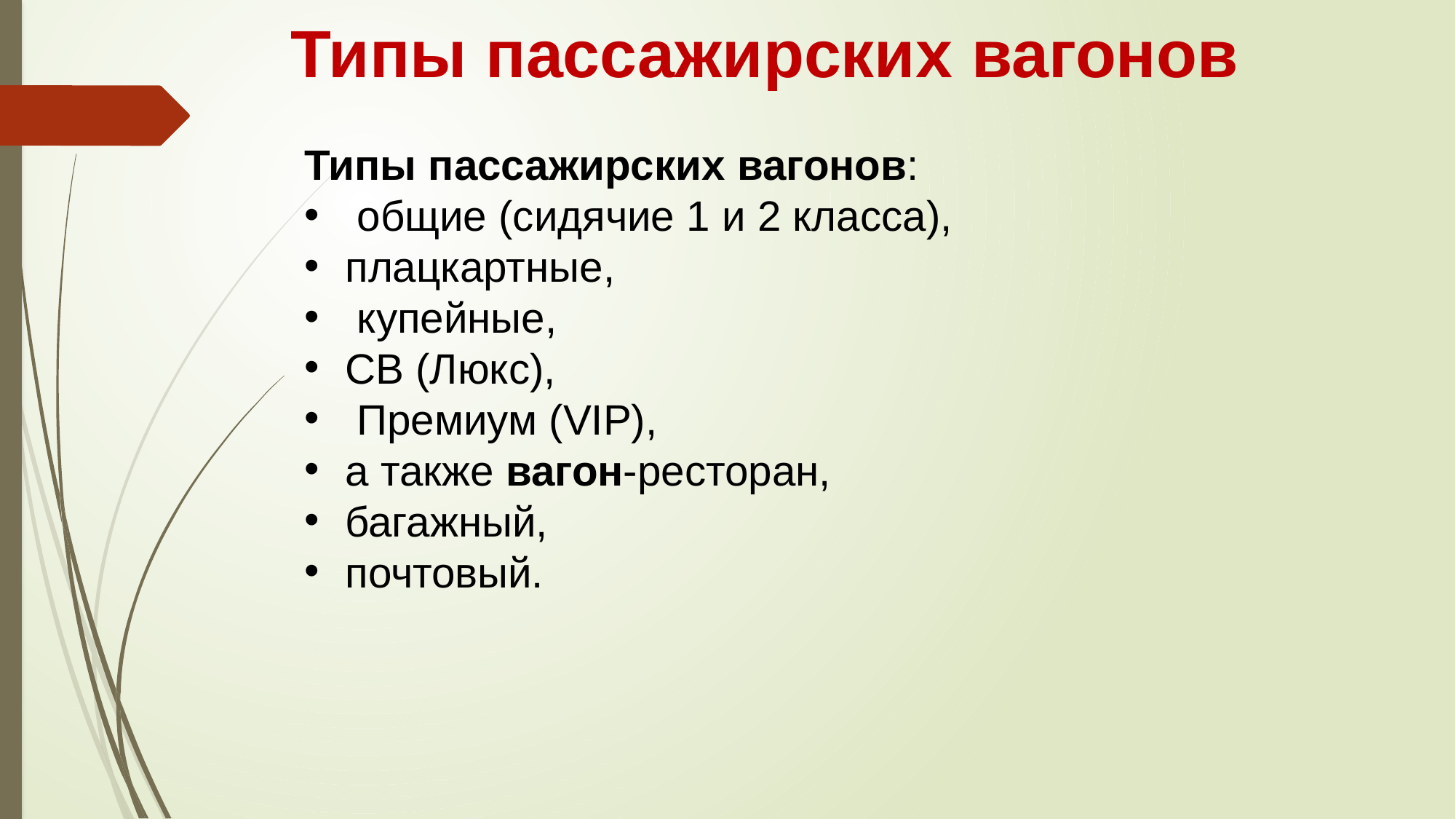

# Типы пассажирских вагонов
Типы пассажирских вагонов:
 общие (сидячие 1 и 2 класса),
плацкартные,
 купейные,
СВ (Люкс),
 Премиум (VIP),
а также вагон-ресторан,
багажный,
почтовый.